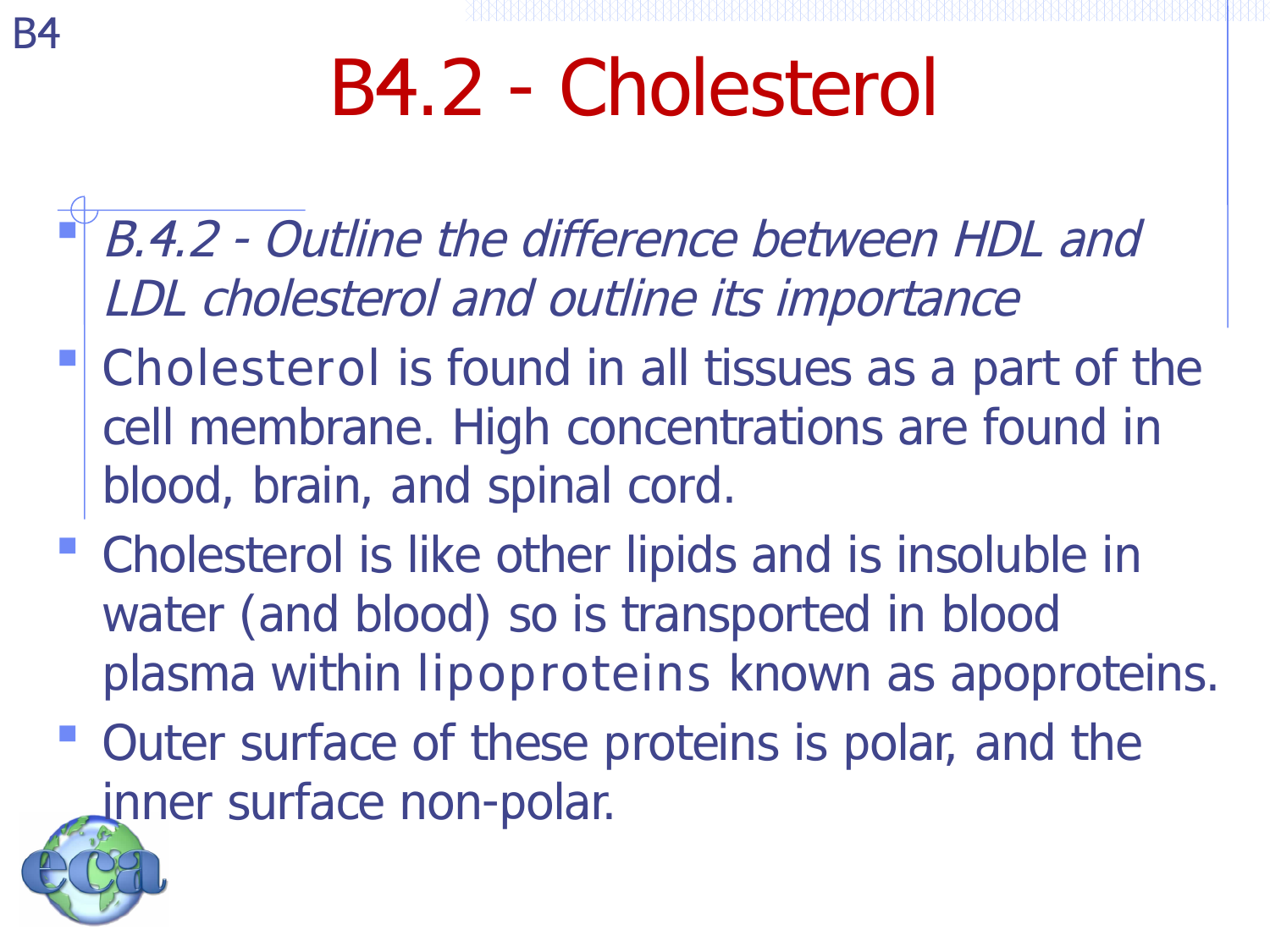

# B4.2 - Cholesterol
B.4.2 - Outline the difference between HDL and LDL cholesterol and outline its importance
Cholesterol is found in all tissues as a part of the cell membrane. High concentrations are found in blood, brain, and spinal cord.
Cholesterol is like other lipids and is insoluble in water (and blood) so is transported in blood plasma within lipoproteins known as apoproteins.
Outer surface of these proteins is polar, and the inner surface non-polar.